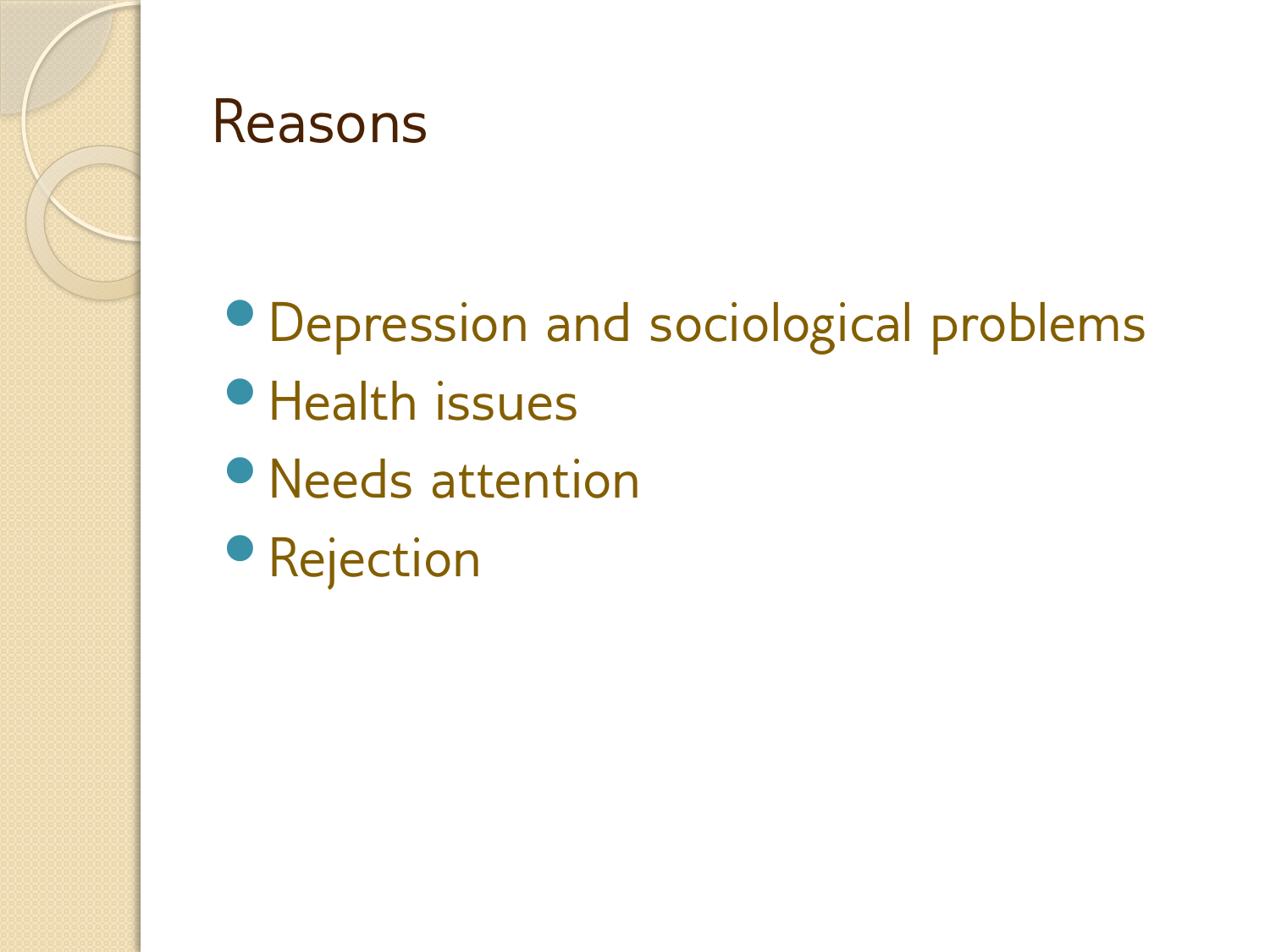

# Reasons

Depression and sociological problems
Health issues
Needs attention
Rejection